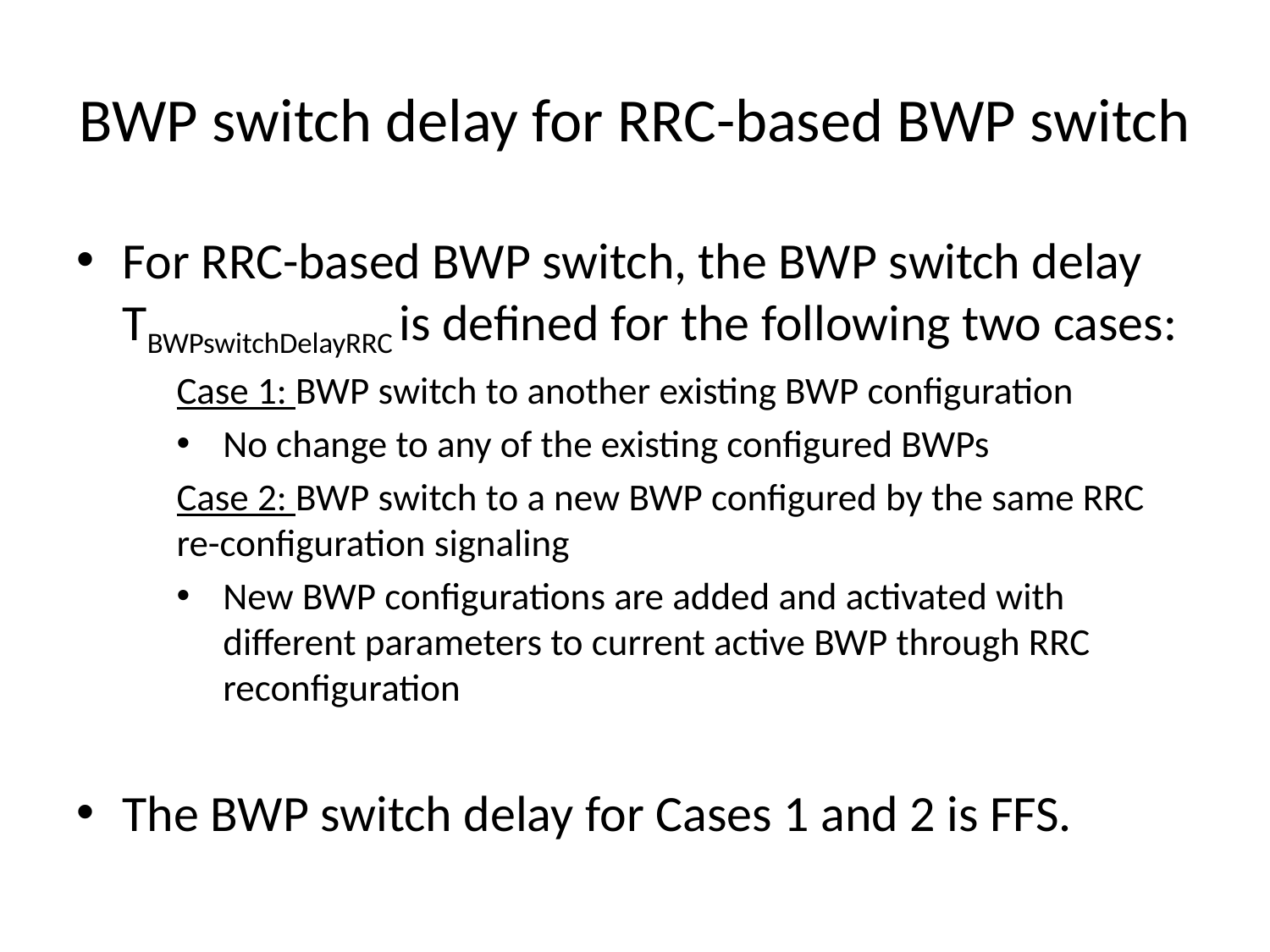

# BWP switch delay for RRC-based BWP switch
For RRC-based BWP switch, the BWP switch delay TBWPswitchDelayRRC is defined for the following two cases:
Case 1: BWP switch to another existing BWP configuration
No change to any of the existing configured BWPs
Case 2: BWP switch to a new BWP configured by the same RRC re-configuration signaling
New BWP configurations are added and activated with different parameters to current active BWP through RRC reconfiguration

The BWP switch delay for Cases 1 and 2 is FFS.